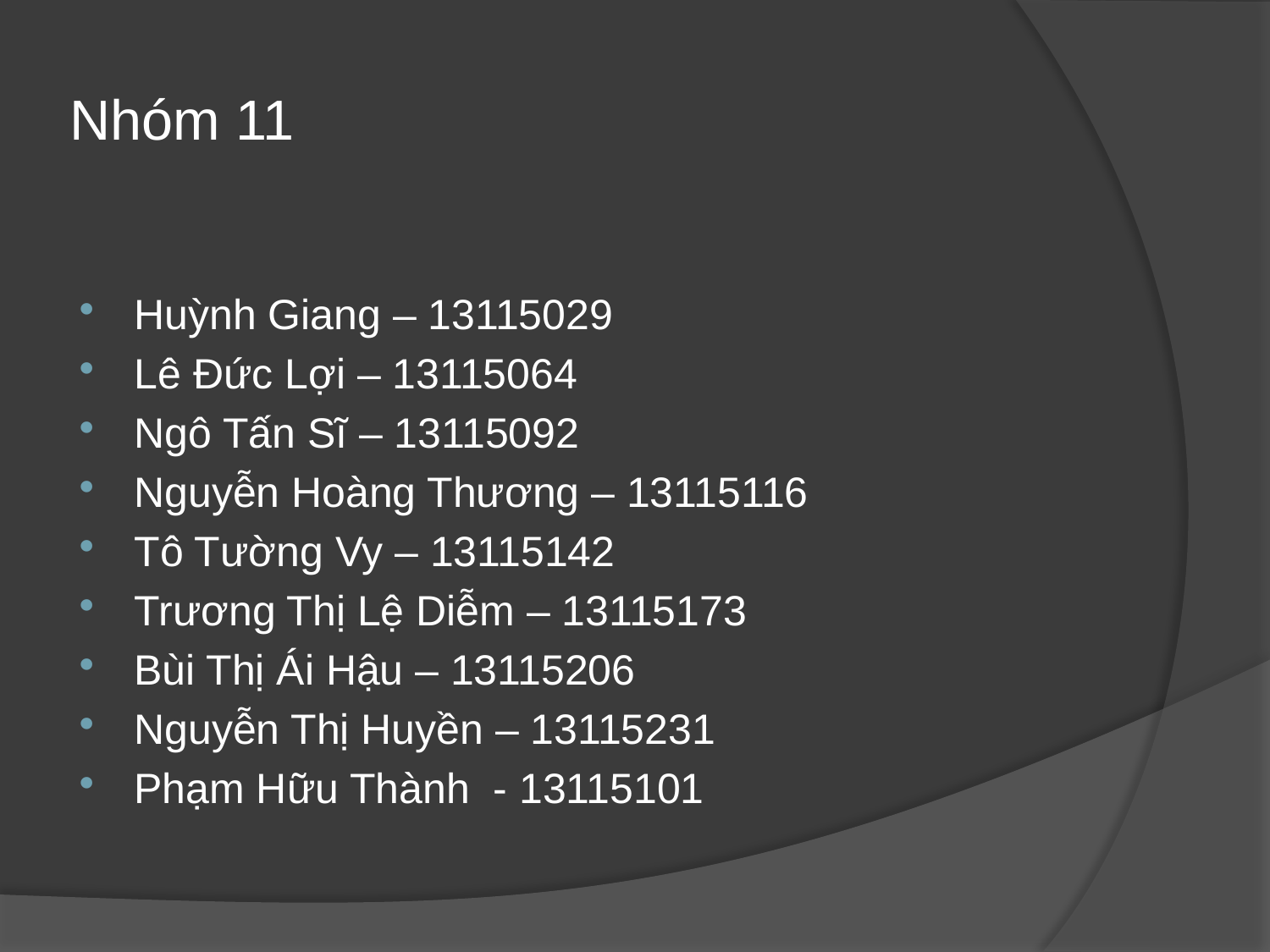

# Nhóm 11

Huỳnh Giang – 13115029
Lê Đức Lợi – 13115064
Ngô Tấn Sĩ – 13115092
Nguyễn Hoàng Thương – 13115116
Tô Tường Vy – 13115142
Trương Thị Lệ Diễm – 13115173
Bùi Thị Ái Hậu – 13115206
Nguyễn Thị Huyền – 13115231
Phạm Hữu Thành  - 13115101